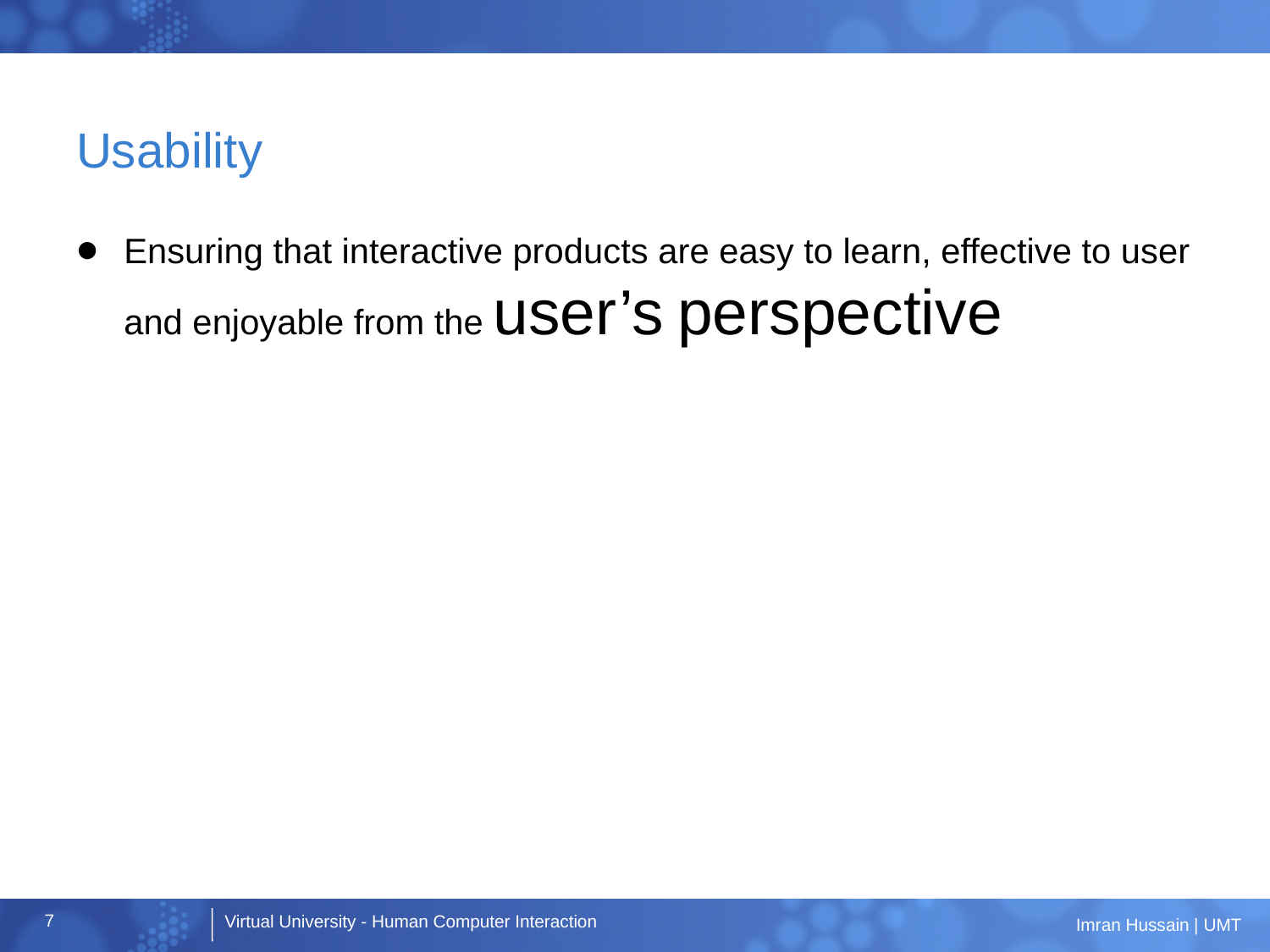

# Usability
Ensuring that interactive products are easy to learn, effective to user and enjoyable from the user’s perspective